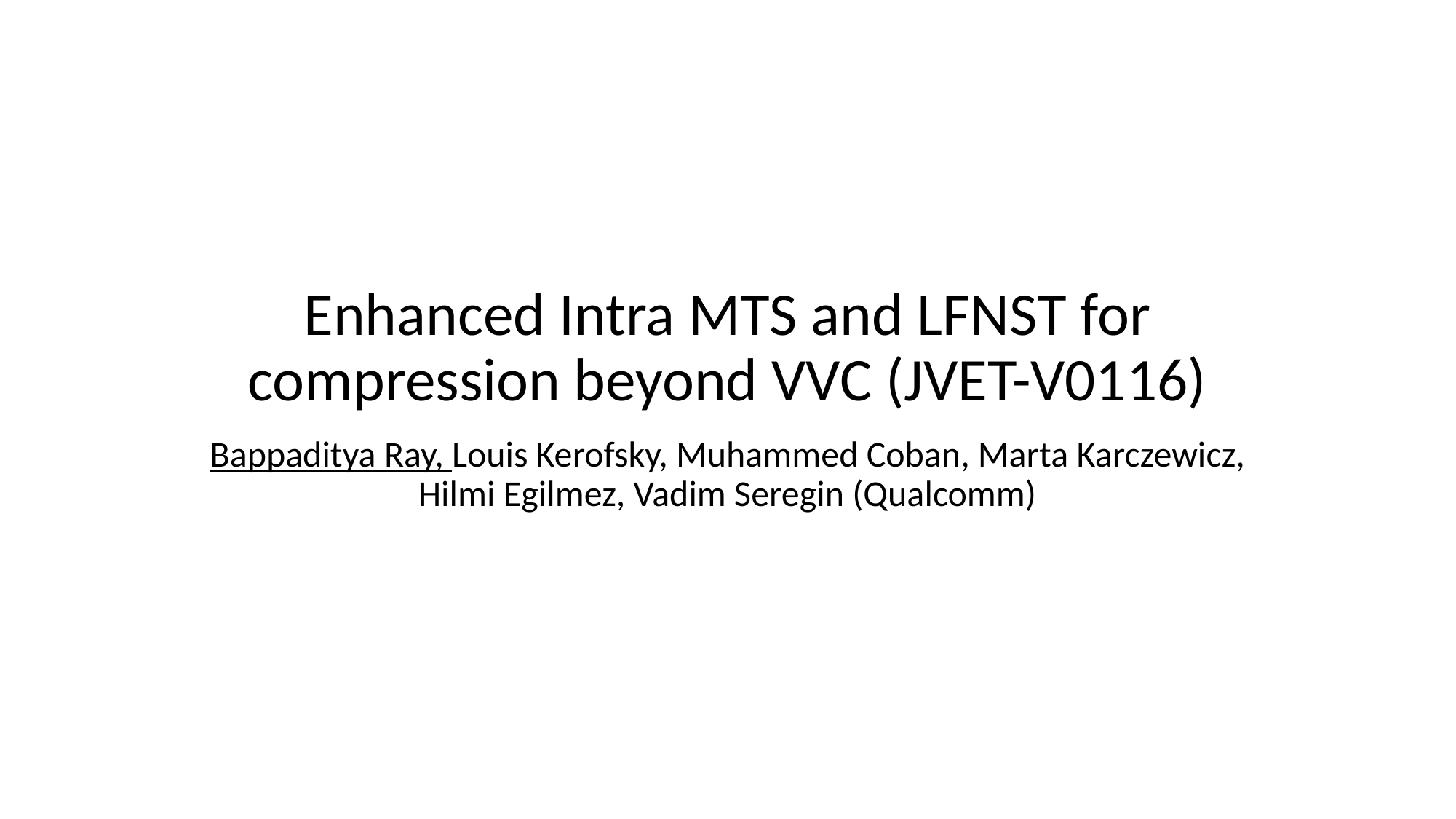

# Enhanced Intra MTS and LFNST for compression beyond VVC (JVET-V0116)
Bappaditya Ray, Louis Kerofsky, Muhammed Coban, Marta Karczewicz, Hilmi Egilmez, Vadim Seregin (Qualcomm)